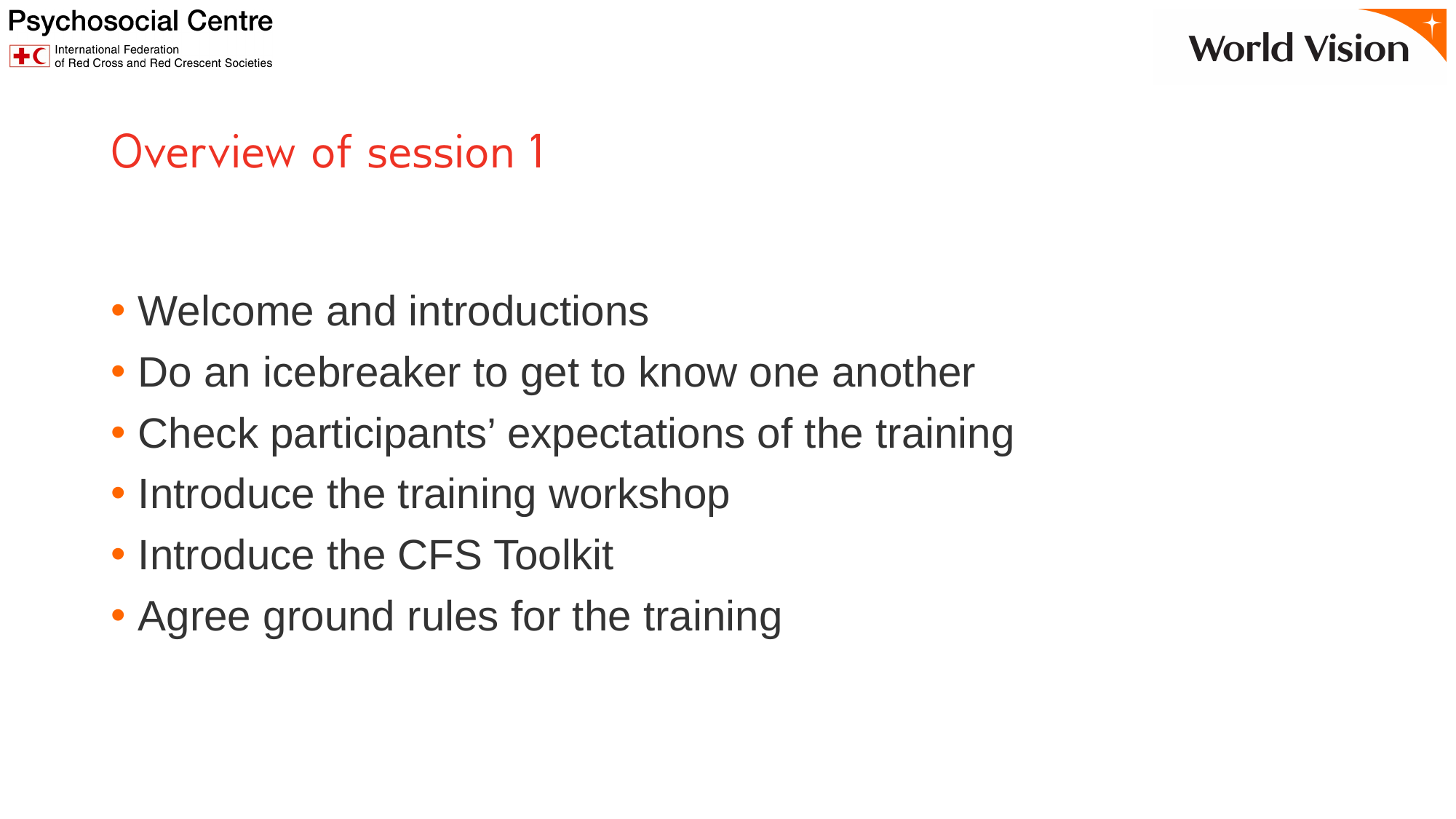

# Overview of session 1

Welcome and introductions
Do an icebreaker to get to know one another
Check participants’ expectations of the training
Introduce the training workshop
Introduce the CFS Toolkit
Agree ground rules for the training